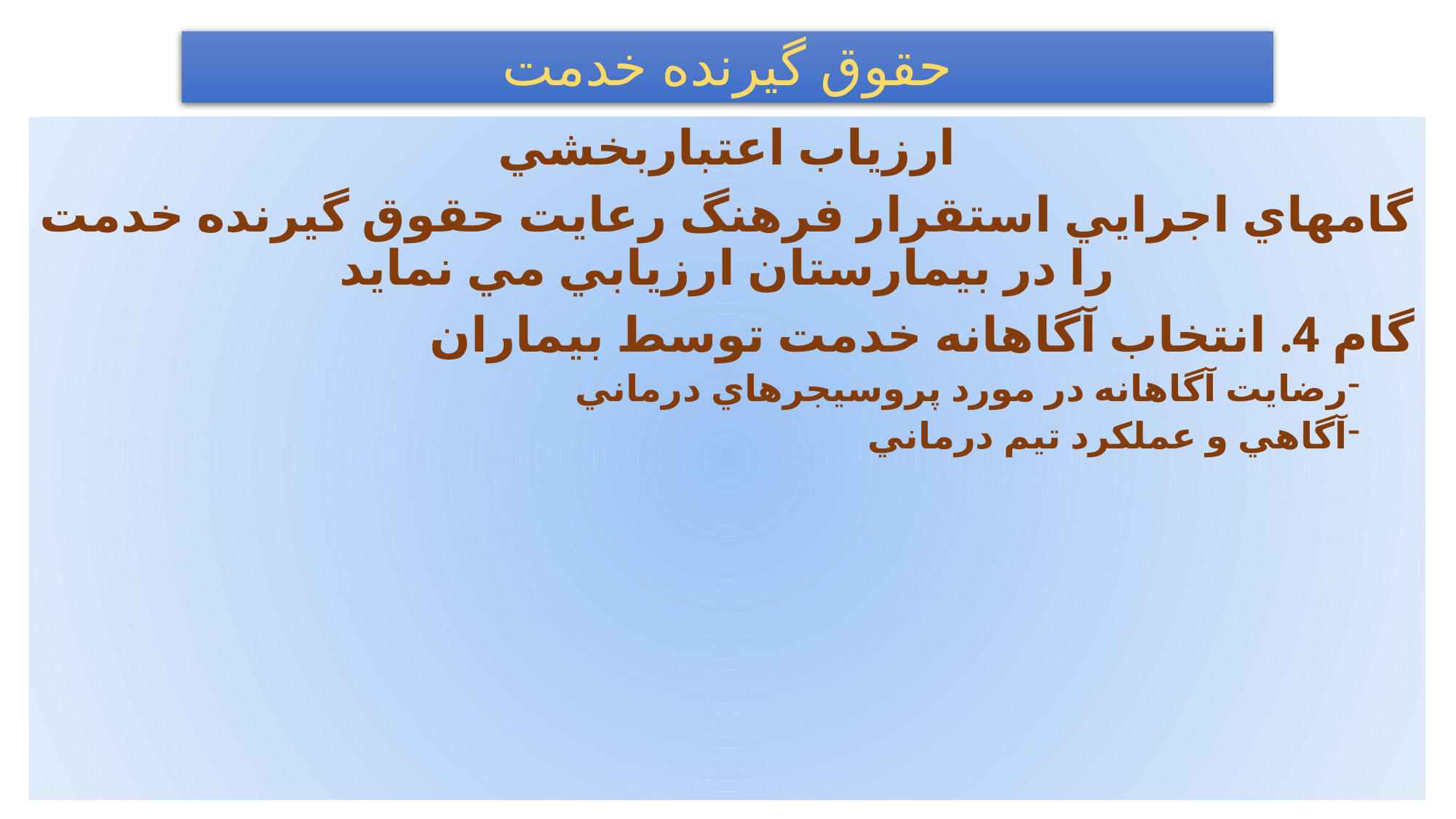

# حقوق گيرنده خدمت
ارزياب اعتباربخشي
گامهاي اجرايي استقرار فرهنگ رعايت حقوق گيرنده خدمت را در بيمارستان ارزيابي مي نمايد
گام 4. انتخاب آگاهانه خدمت توسط بيماران
رضايت آگاهانه در مورد پروسيجرهاي درماني
آگاهي و عملکرد تيم درماني